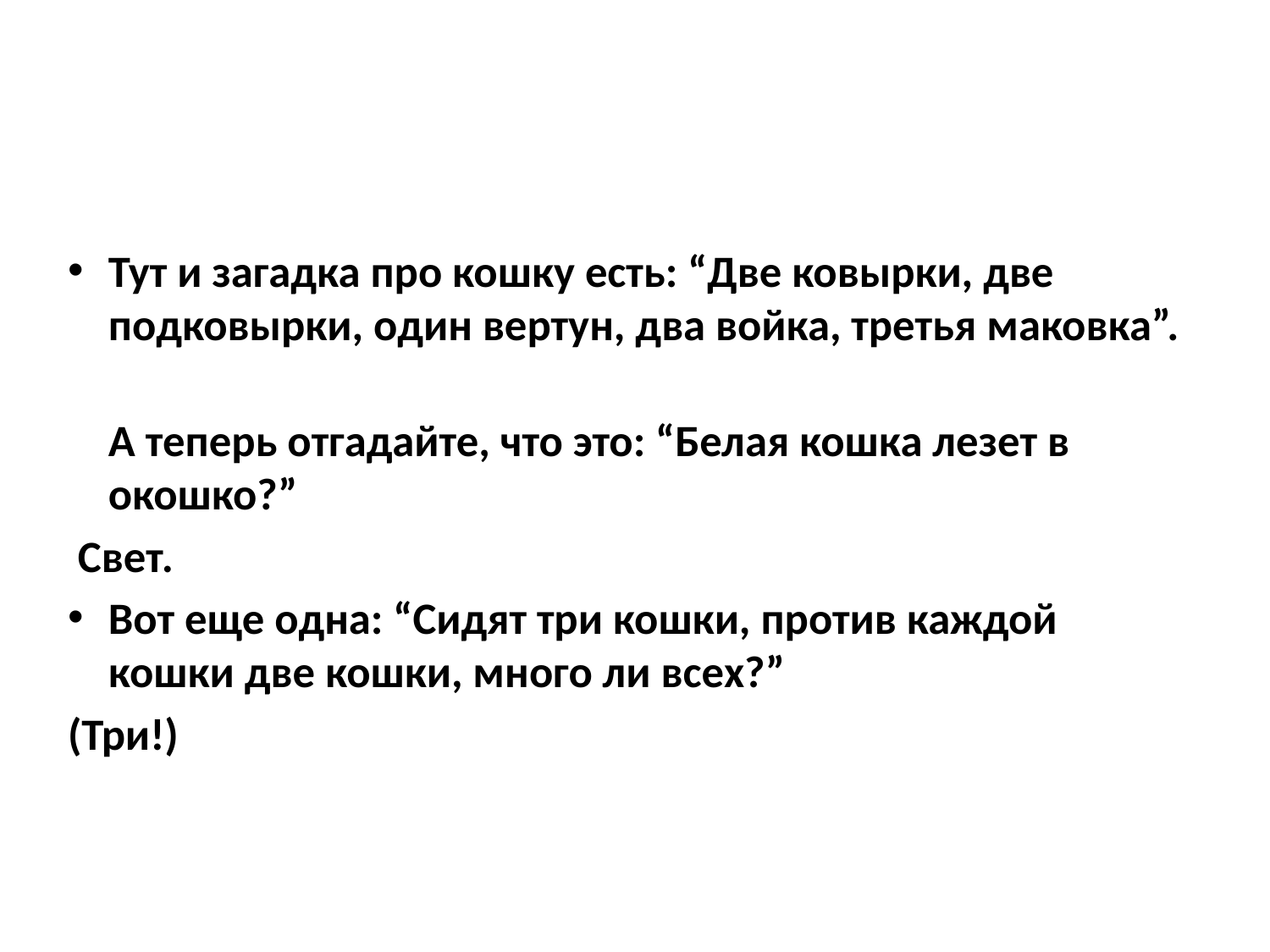

#
Тут и загадка про кошку есть: “Две ковырки, две подковырки, один вертун, два войка, третья маковка”.
А теперь отгадайте, что это: “Белая кошка лезет в окошко?”
 Свет.
Вот еще одна: “Сидят три кошки, против каждой кошки две кошки, много ли всех?”
(Три!)